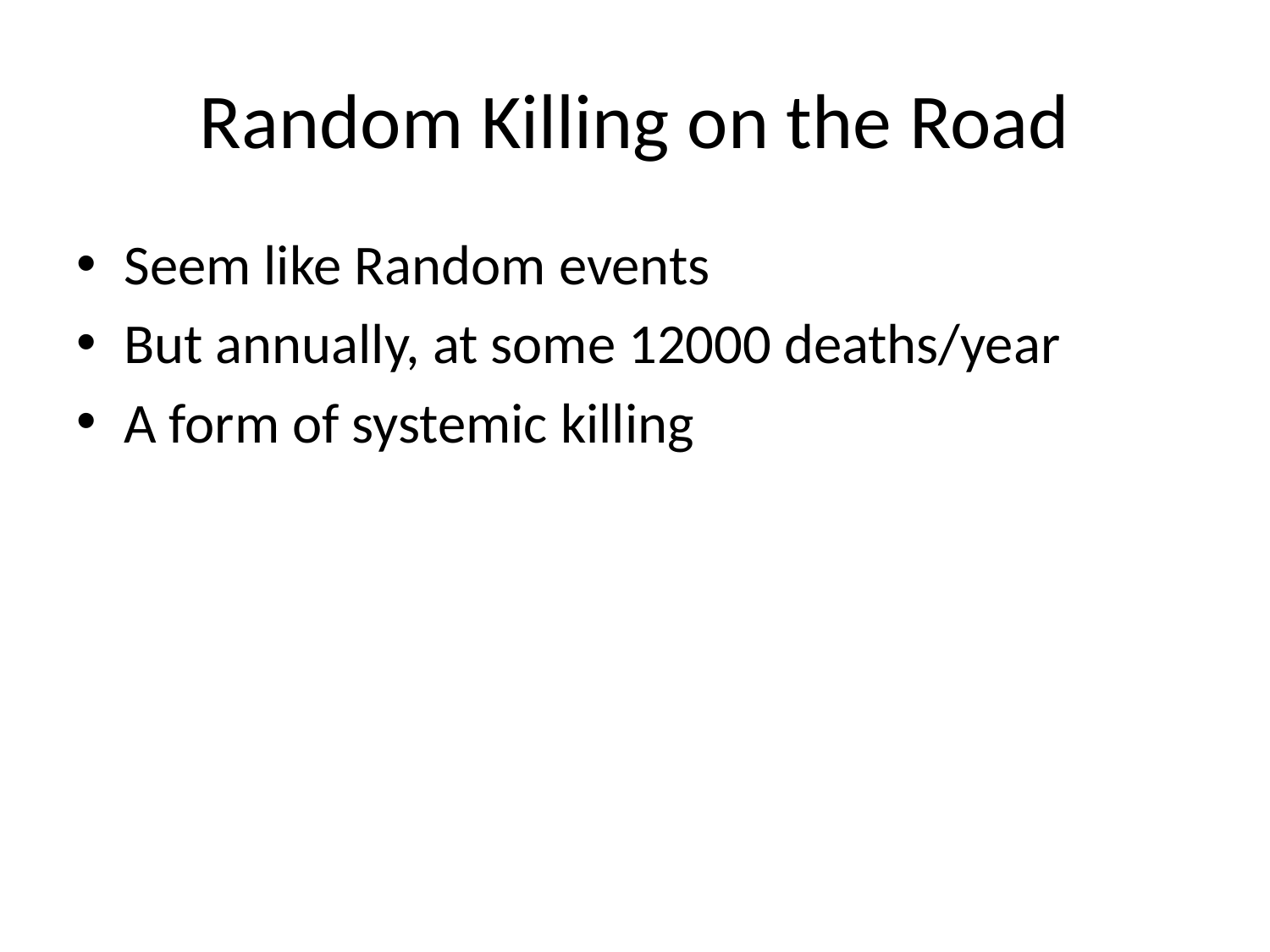

# Random Killing on the Road
Seem like Random events
But annually, at some 12000 deaths/year
A form of systemic killing